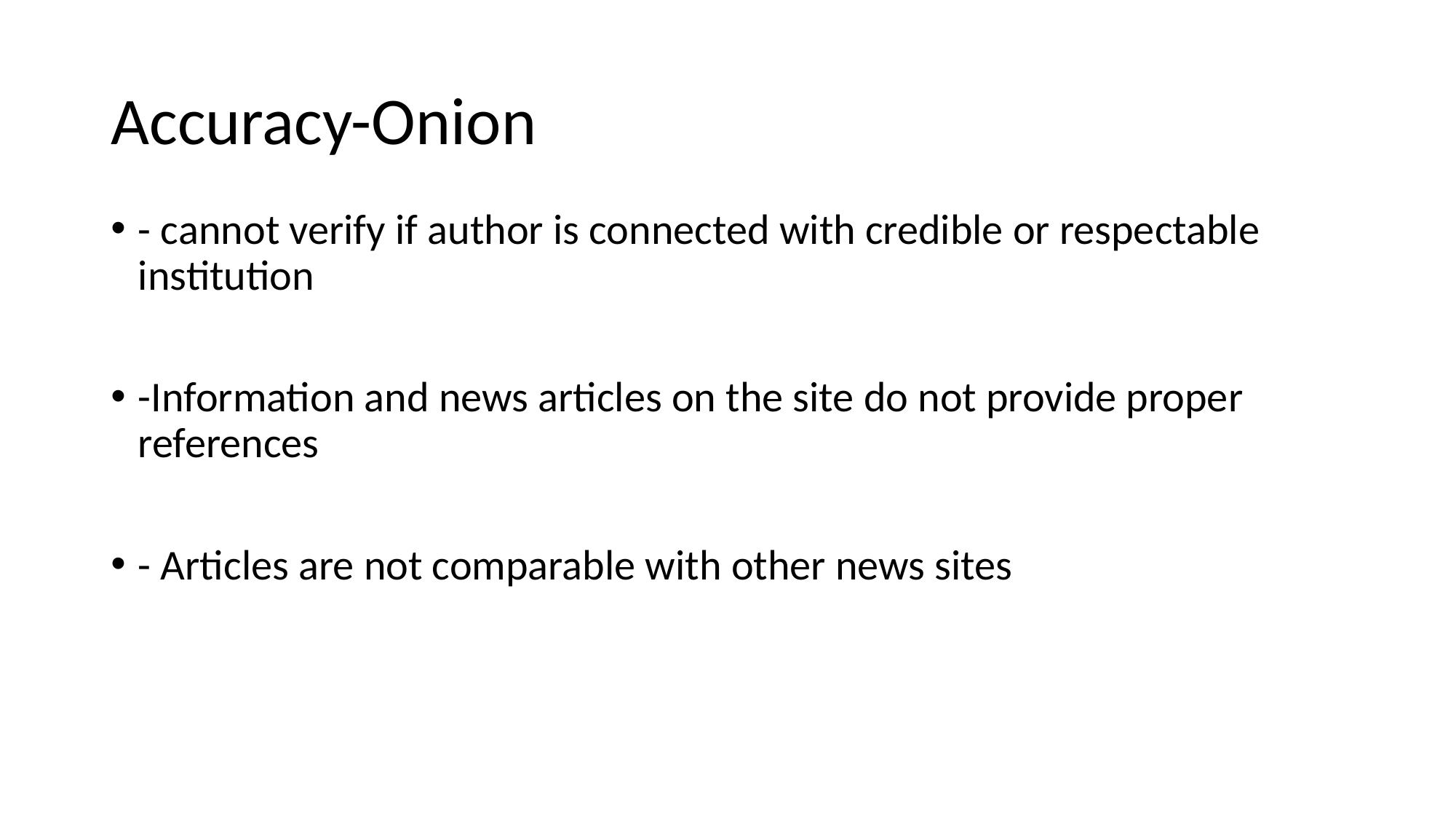

# Accuracy-Onion
- cannot verify if author is connected with credible or respectable institution

-Information and news articles on the site do not provide proper references

- Articles are not comparable with other news sites